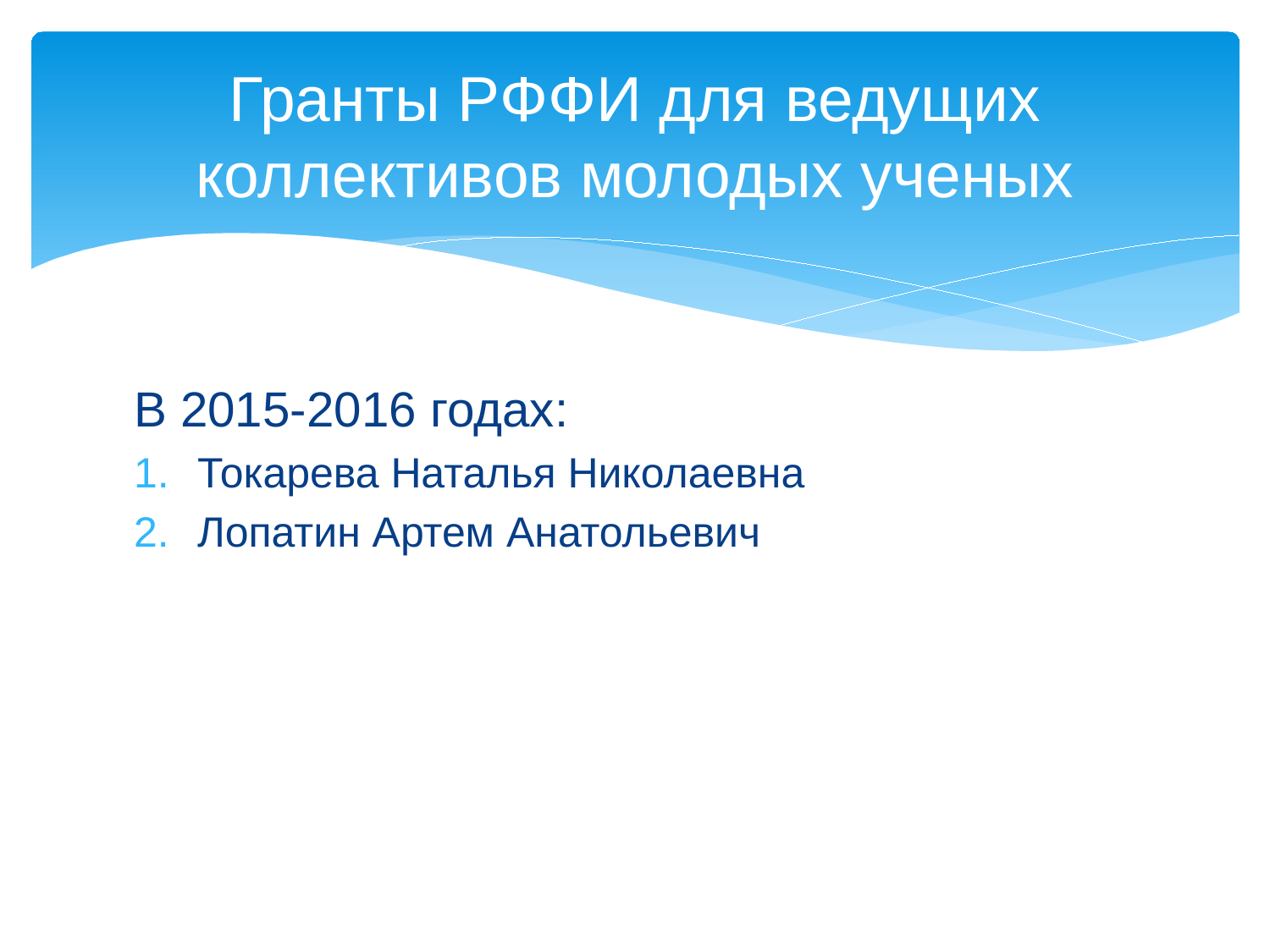

# Гранты РФФИ для ведущих коллективов молодых ученых
В 2015-2016 годах:
Токарева Наталья Николаевна
Лопатин Артем Анатольевич